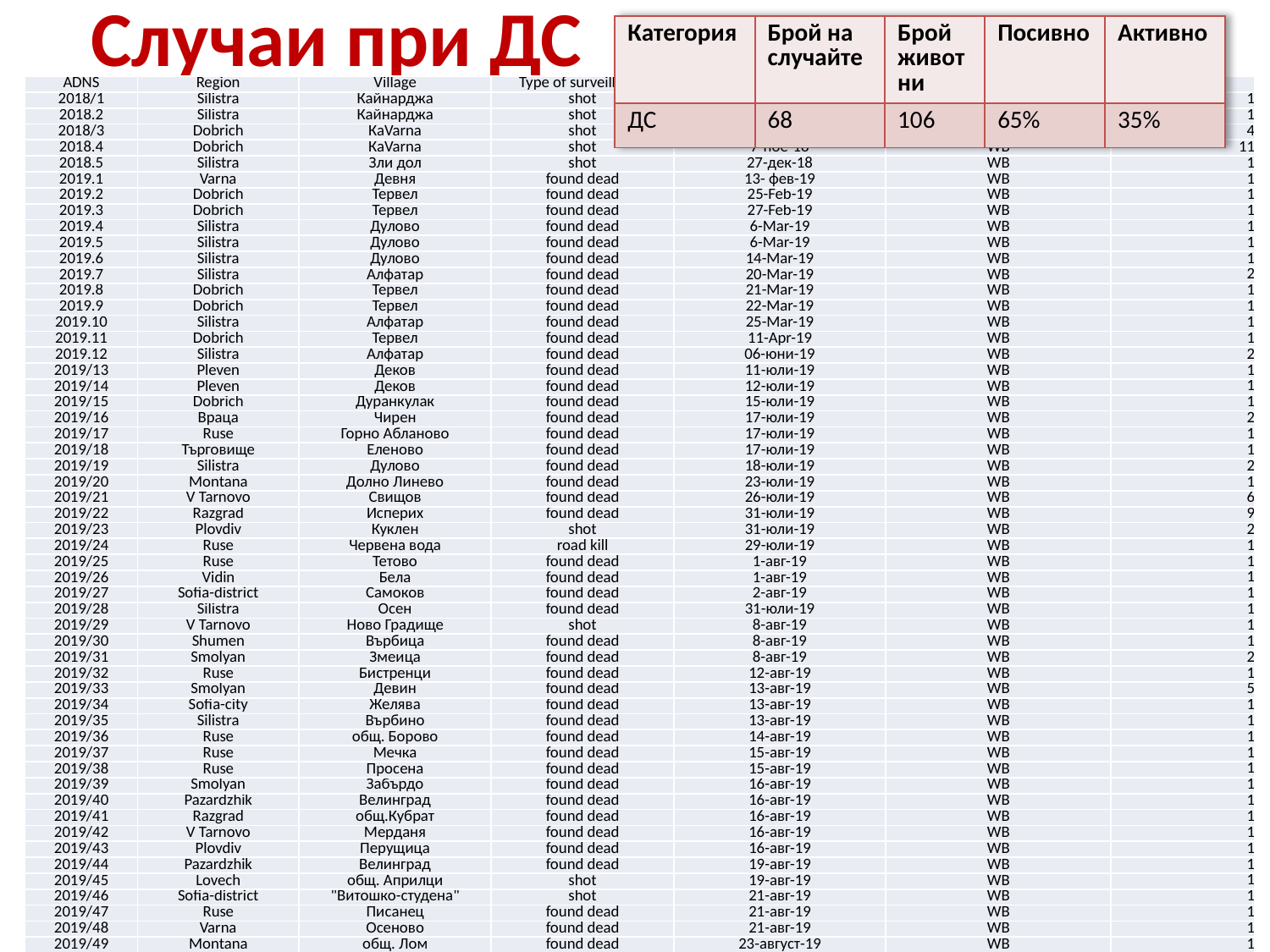

# Случаи при ДС
| Категория | Брой на случайте | Брой животни | Посивно | Активно |
| --- | --- | --- | --- | --- |
| ДС | 68 | 106 | 65% | 35% |
| ADNS | Region | Village | Type of surveillance | Date of confirmation | Note | No of animials |
| --- | --- | --- | --- | --- | --- | --- |
| 2018/1 | Silistra | Кайнарджа | shot | 23-Oct-18 | WB | 1 |
| 2018.2 | Silistra | Кайнарджа | shot | 26-окт-18 | WB | 1 |
| 2018/3 | Dobrich | КаVarna | shot | 7-14-Oct-18 | WB | 4 |
| 2018.4 | Dobrich | КаVarna | shot | 7-ное-18 | WB | 11 |
| 2018.5 | Silistra | Зли дол | shot | 27-дек-18 | WB | 1 |
| 2019.1 | Varna | Девня | found dead | 13- фев-19 | WB | 1 |
| 2019.2 | Dobrich | Тервел | found dead | 25-Feb-19 | WB | 1 |
| 2019.3 | Dobrich | Тервел | found dead | 27-Feb-19 | WB | 1 |
| 2019.4 | Silistra | Дулово | found dead | 6-Mar-19 | WB | 1 |
| 2019.5 | Silistra | Дулово | found dead | 6-Mar-19 | WB | 1 |
| 2019.6 | Silistra | Дулово | found dead | 14-Mar-19 | WB | 1 |
| 2019.7 | Silistra | Алфатар | found dead | 20-Mar-19 | WB | 2 |
| 2019.8 | Dobrich | Тервел | found dead | 21-Mar-19 | WB | 1 |
| 2019.9 | Dobrich | Тервел | found dead | 22-Mar-19 | WB | 1 |
| 2019.10 | Silistra | Алфатар | found dead | 25-Mar-19 | WB | 1 |
| 2019.11 | Dobrich | Тервел | found dead | 11-Apr-19 | WB | 1 |
| 2019.12 | Silistra | Алфатар | found dead | 06-юни-19 | WB | 2 |
| 2019/13 | Pleven | Деков | found dead | 11-юли-19 | WB | 1 |
| 2019/14 | Pleven | Деков | found dead | 12-юли-19 | WB | 1 |
| 2019/15 | Dobrich | Дуранкулак | found dead | 15-юли-19 | WB | 1 |
| 2019/16 | Враца | Чирен | found dead | 17-юли-19 | WB | 2 |
| 2019/17 | Ruse | Горно Абланово | found dead | 17-юли-19 | WB | 1 |
| 2019/18 | Търговище | Еленово | found dead | 17-юли-19 | WB | 1 |
| 2019/19 | Silistra | Дулово | found dead | 18-юли-19 | WB | 2 |
| 2019/20 | Montana | Долно Линево | found dead | 23-юли-19 | WB | 1 |
| 2019/21 | V Tarnovo | Свищов | found dead | 26-юли-19 | WB | 6 |
| 2019/22 | Razgrad | Исперих | found dead | 31-юли-19 | WB | 9 |
| 2019/23 | Plovdiv | Куклен | shot | 31-юли-19 | WB | 2 |
| 2019/24 | Ruse | Червена вода | road kill | 29-юли-19 | WB | 1 |
| 2019/25 | Ruse | Тетово | found dead | 1-авг-19 | WB | 1 |
| 2019/26 | Vidin | Бела | found dead | 1-авг-19 | WB | 1 |
| 2019/27 | Sofia-district | Самоков | found dead | 2-авг-19 | WB | 1 |
| 2019/28 | Silistra | Осен | found dead | 31-юли-19 | WB | 1 |
| 2019/29 | V Tarnovo | Ново Градище | shot | 8-авг-19 | WB | 1 |
| 2019/30 | Shumen | Върбица | found dead | 8-авг-19 | WB | 1 |
| 2019/31 | Smolyan | Змеица | found dead | 8-авг-19 | WB | 2 |
| 2019/32 | Ruse | Бистренци | found dead | 12-авг-19 | WB | 1 |
| 2019/33 | Smolyan | Девин | found dead | 13-авг-19 | WB | 5 |
| 2019/34 | Sofia-city | Желява | found dead | 13-авг-19 | WB | 1 |
| 2019/35 | Silistra | Върбино | found dead | 13-авг-19 | WB | 1 |
| 2019/36 | Ruse | общ. Борово | found dead | 14-авг-19 | WB | 1 |
| 2019/37 | Ruse | Мечка | found dead | 15-авг-19 | WB | 1 |
| 2019/38 | Ruse | Просена | found dead | 15-авг-19 | WB | 1 |
| 2019/39 | Smolyan | Забърдо | found dead | 16-авг-19 | WB | 1 |
| 2019/40 | Pazardzhik | Велинград | found dead | 16-авг-19 | WB | 1 |
| 2019/41 | Razgrad | общ.Кубрат | found dead | 16-авг-19 | WB | 1 |
| 2019/42 | V Tarnovo | Мерданя | found dead | 16-авг-19 | WB | 1 |
| 2019/43 | Plovdiv | Перущица | found dead | 16-авг-19 | WB | 1 |
| 2019/44 | Pazardzhik | Велинград | found dead | 19-авг-19 | WB | 1 |
| 2019/45 | Lovech | общ. Априлци | shot | 19-авг-19 | WB | 1 |
| 2019/46 | Sofia-district | "Витошко-студена" | shot | 21-авг-19 | WB | 1 |
| 2019/47 | Ruse | Писанец | found dead | 21-авг-19 | WB | 1 |
| 2019/48 | Varna | Осеново | found dead | 21-авг-19 | WB | 1 |
| 2019/49 | Montana | общ. Лом | found dead | 23-август-19 | WB | 1 |
| 2019/50 | Ruse | Тръстеник | found dead | 26-авг-19 | WB | 1 |
| 2019/51 | V Tarnovo | Сушица | found dead | 26-август-19 | WB | 1 |
| 2019/52 | Pleven | ЛРД Ралево | found dead | 26-авг-19 | WB | 1 |
| 2019/53 | Vratza | ЛРД Лесковец | found dead | 28-авг-19 | WB | 1 |
| 2019/54 | Burgas | общ. Руен | shot | 30-авг-19 | WB | 1 |
| 2019/55 | Smolyan | Девин | found dead | 2-сеп-19 | WB | 1 |
| 2019/56 | Ruse | Ruse | found dead | 3-сеп-19 | WB | 1 |
| 2019/57 | Smolyan | Хвойна | found dead | 3-сеп-19 | WB | 1 |
| 2019/58 | Vidin | общ. Кула | found dead | 12-сеп-19 | WB | 1 |
| 2019/59 | Pleven | общ. Долна Митрополия | found dead | 12-сеп-19 | WB | 1 |
| 2019/60 | Blagoevgrad | общ. Сандански | found dead | 13-сеп-19 | WB | 1 |
| 2019/61 | Blagoevgrad | НП "Пирин" | found dead | 19-сеп-19 | WB | 1 |
| 2019/62 | Lovech | Дебнево | shot | 20-сеп-19 | WB | 1 |
| 2019/63 | Burgas | Бродилово | shot | 20-сеп-19 | WB | 1 |